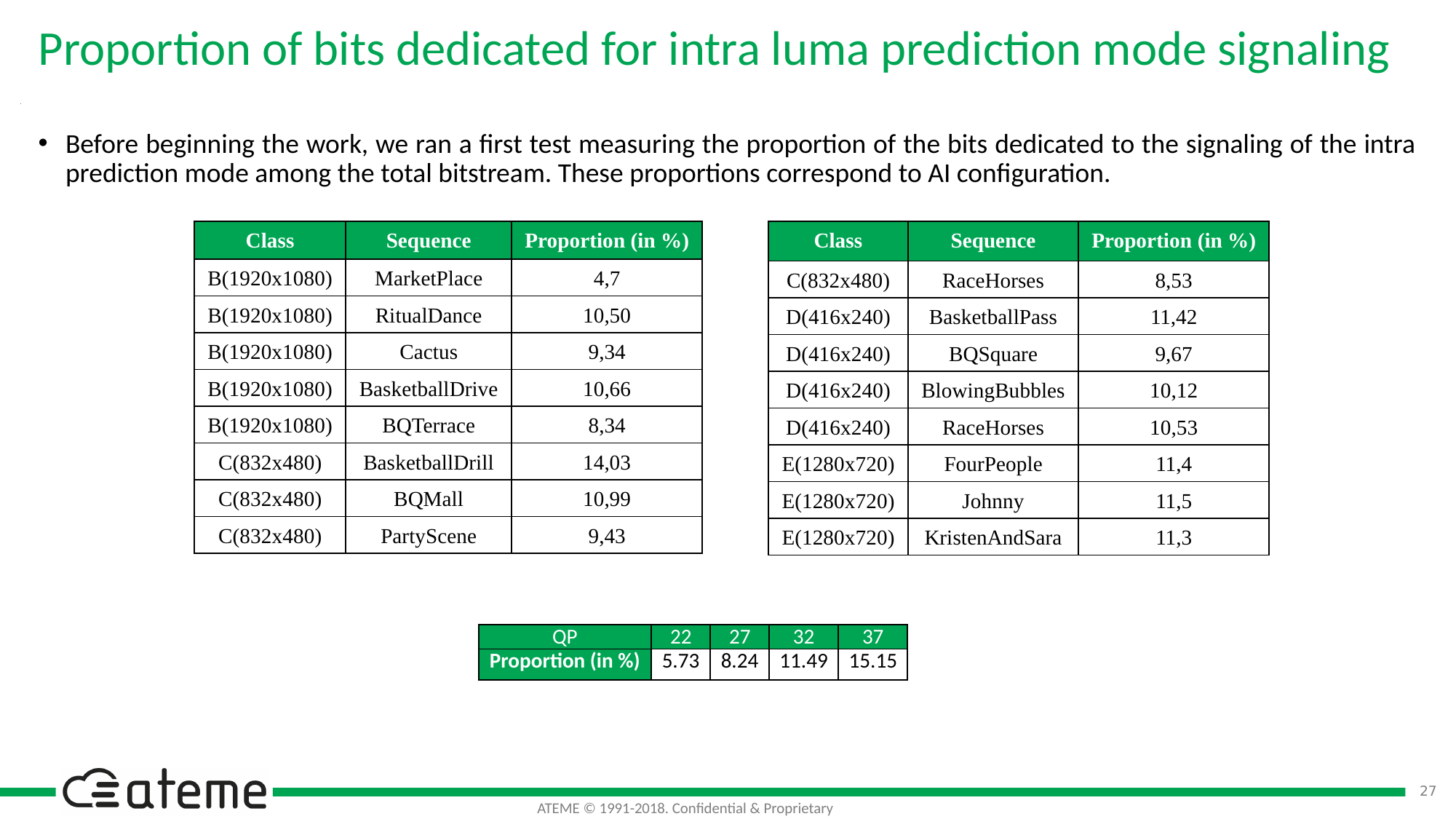

# Proportion of bits dedicated for intra luma prediction mode signaling
Before beginning the work, we ran a first test measuring the proportion of the bits dedicated to the signaling of the intra prediction mode among the total bitstream. These proportions correspond to AI configuration.

| Class | Sequence | Proportion (in %) |
| --- | --- | --- |
| B(1920x1080) | MarketPlace | 4,7 |
| B(1920x1080) | RitualDance | 10,50 |
| B(1920x1080) | Cactus | 9,34 |
| B(1920x1080) | BasketballDrive | 10,66 |
| B(1920x1080) | BQTerrace | 8,34 |
| C(832x480) | BasketballDrill | 14,03 |
| C(832x480) | BQMall | 10,99 |
| C(832x480) | PartyScene | 9,43 |
| Class | Sequence | Proportion (in %) |
| --- | --- | --- |
| C(832x480) | RaceHorses | 8,53 |
| D(416x240) | BasketballPass | 11,42 |
| D(416x240) | BQSquare | 9,67 |
| D(416x240) | BlowingBubbles | 10,12 |
| D(416x240) | RaceHorses | 10,53 |
| E(1280x720) | FourPeople | 11,4 |
| E(1280x720) | Johnny | 11,5 |
| E(1280x720) | KristenAndSara | 11,3 |
| QP | 22 | 27 | 32 | 37 |
| --- | --- | --- | --- | --- |
| Proportion (in %) | 5.73 | 8.24 | 11.49 | 15.15 |